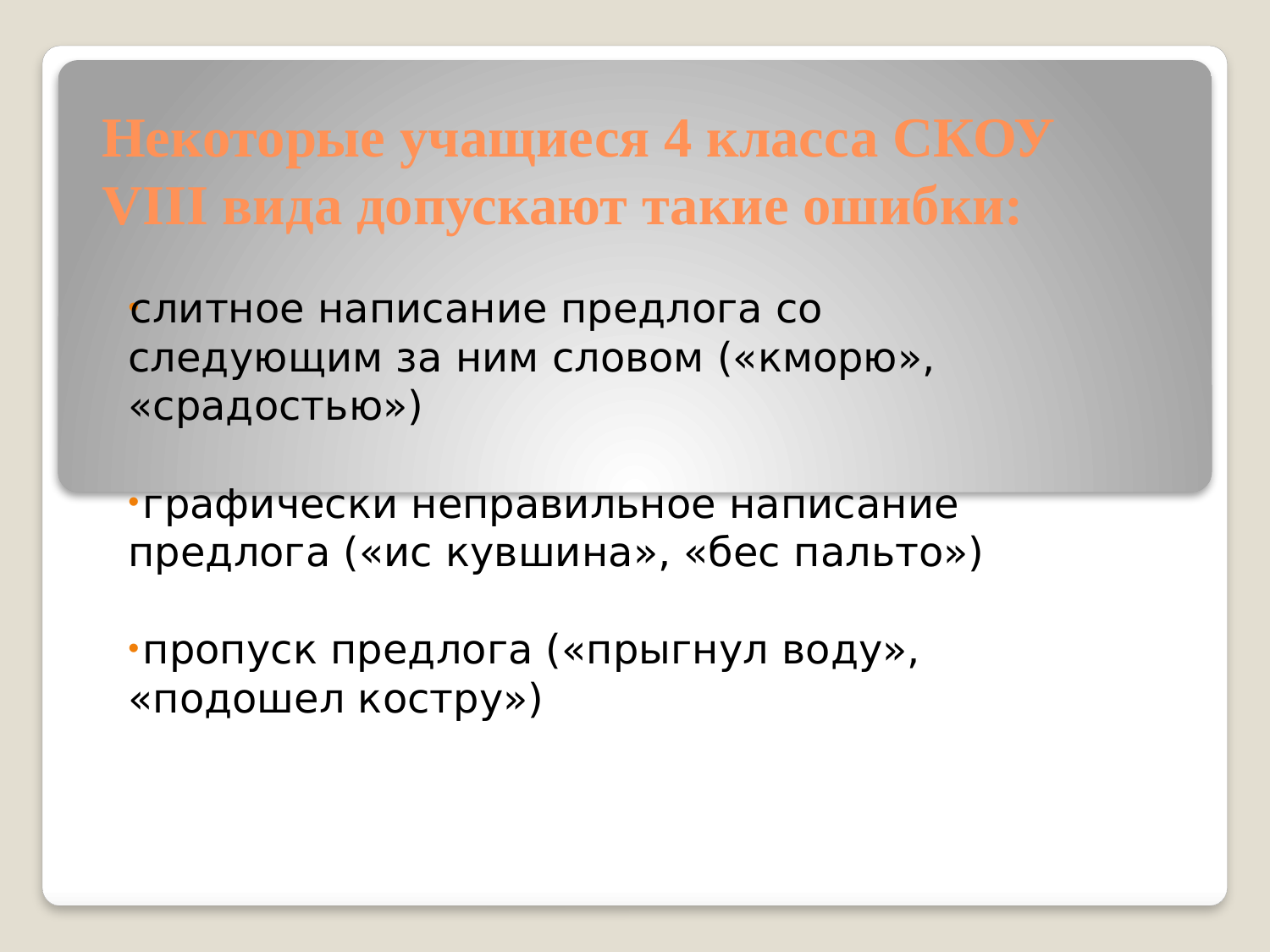

# Некоторые учащиеся 4 класса СКОУ  VIII вида допускают такие ошибки:

слитное написание предлога со следующим за ним словом («кморю», «срадостью»)

 графически неправильное написание предлога («ис кувшина», «бес пальто»)

 пропуск предлога («прыгнул воду», «подошел костру»)